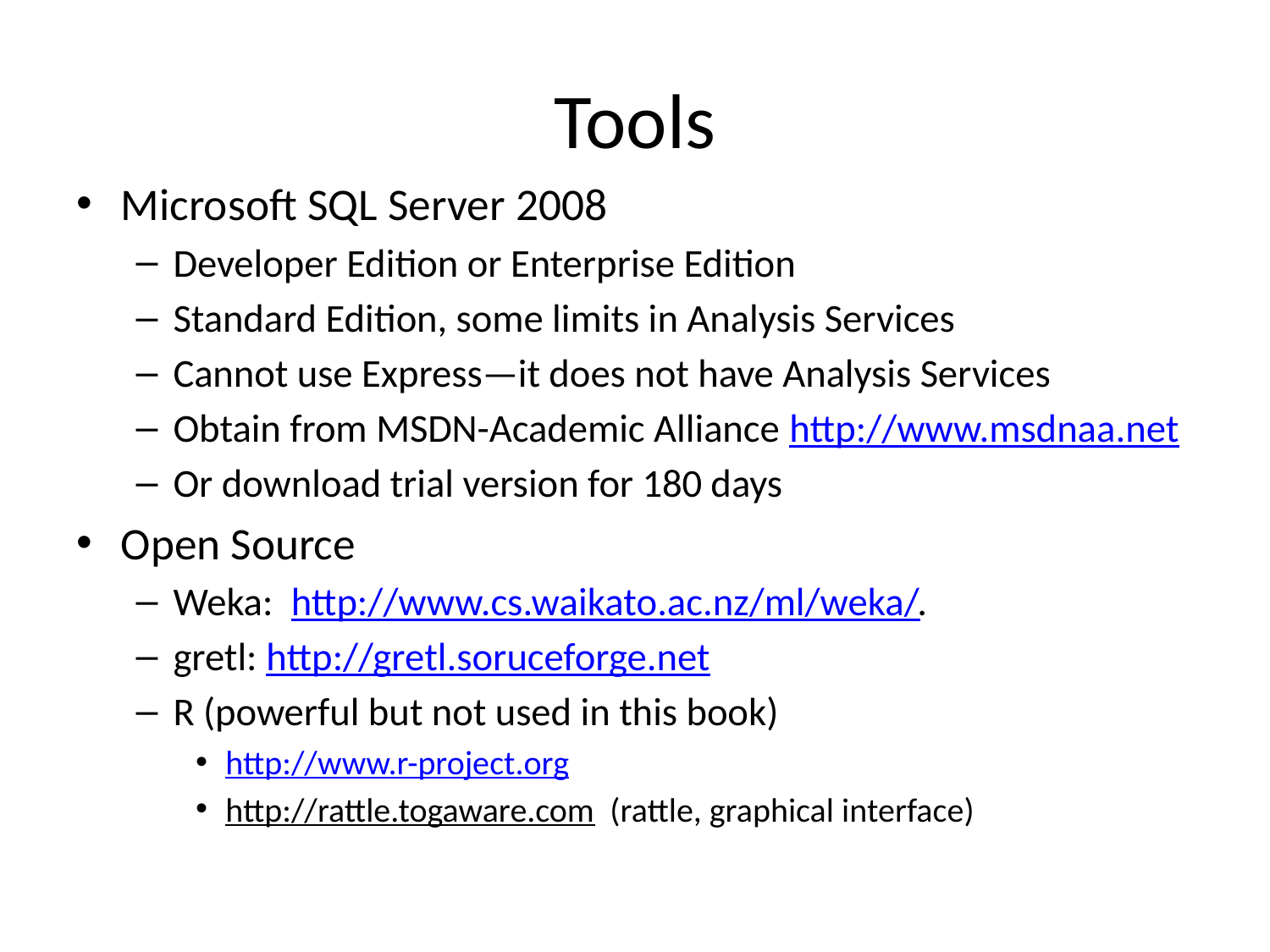

# Tools
Microsoft SQL Server 2008
Developer Edition or Enterprise Edition
Standard Edition, some limits in Analysis Services
Cannot use Express—it does not have Analysis Services
Obtain from MSDN-Academic Alliance http://www.msdnaa.net
Or download trial version for 180 days
Open Source
Weka:  http://www.cs.waikato.ac.nz/ml/weka/.
gretl: http://gretl.soruceforge.net
R (powerful but not used in this book)
http://www.r-project.org
http://rattle.togaware.com  (rattle, graphical interface)